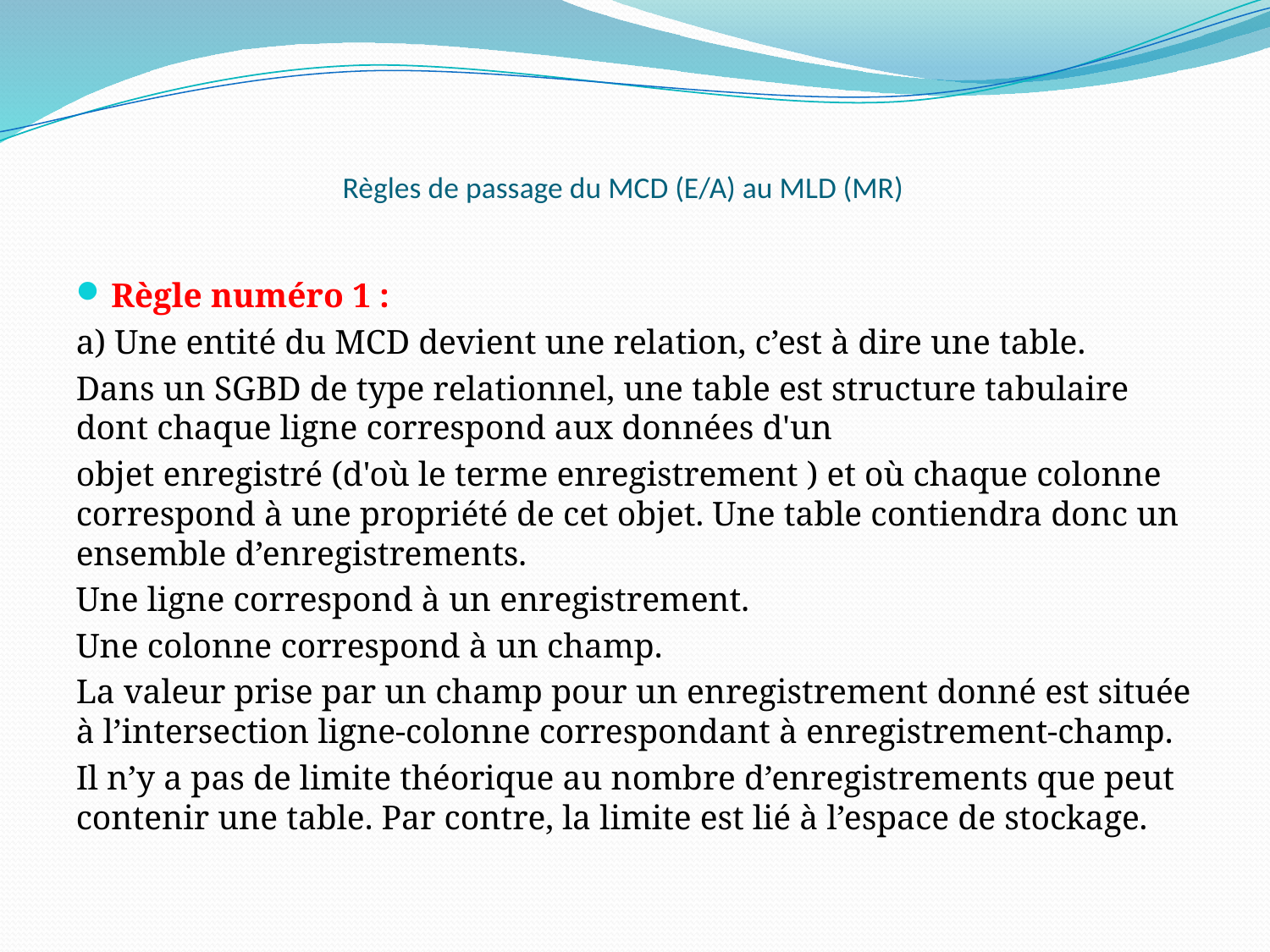

# Règles de passage du MCD (E/A) au MLD (MR)
Règle numéro 1 :
a) Une entité du MCD devient une relation, c’est à dire une table.
Dans un SGBD de type relationnel, une table est structure tabulaire dont chaque ligne correspond aux données d'un
objet enregistré (d'où le terme enregistrement ) et où chaque colonne correspond à une propriété de cet objet. Une table contiendra donc un ensemble d’enregistrements.
Une ligne correspond à un enregistrement.
Une colonne correspond à un champ.
La valeur prise par un champ pour un enregistrement donné est située à l’intersection ligne-colonne correspondant à enregistrement-champ.
Il n’y a pas de limite théorique au nombre d’enregistrements que peut contenir une table. Par contre, la limite est lié à l’espace de stockage.